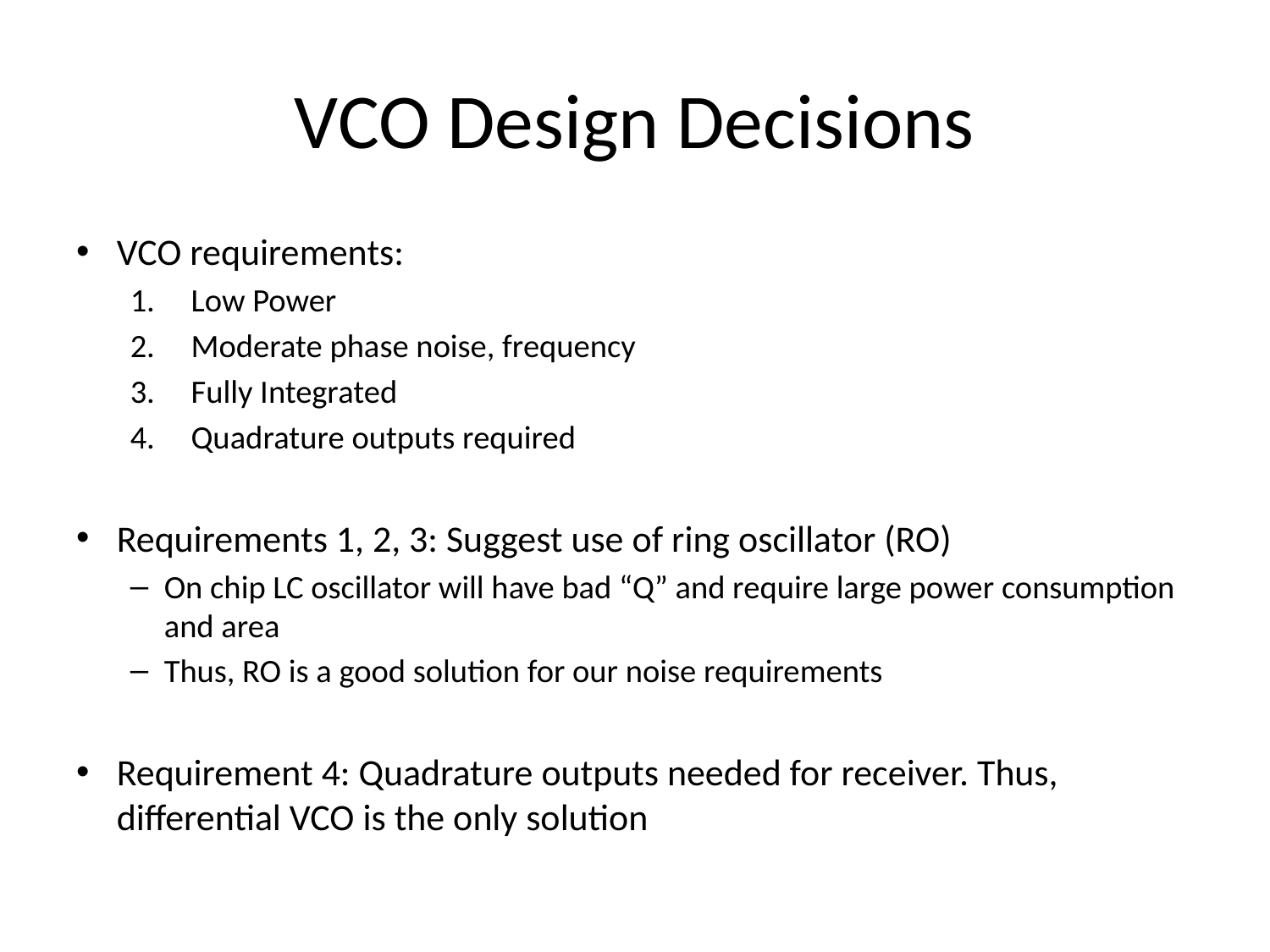

# VCO Design Decisions
VCO requirements:
Low Power
Moderate phase noise, frequency
Fully Integrated
Quadrature outputs required

Requirements 1, 2, 3: Suggest use of ring oscillator (RO)
On chip LC oscillator will have bad “Q” and require large power consumption and area
Thus, RO is a good solution for our noise requirements

Requirement 4: Quadrature outputs needed for receiver. Thus, differential VCO is the only solution